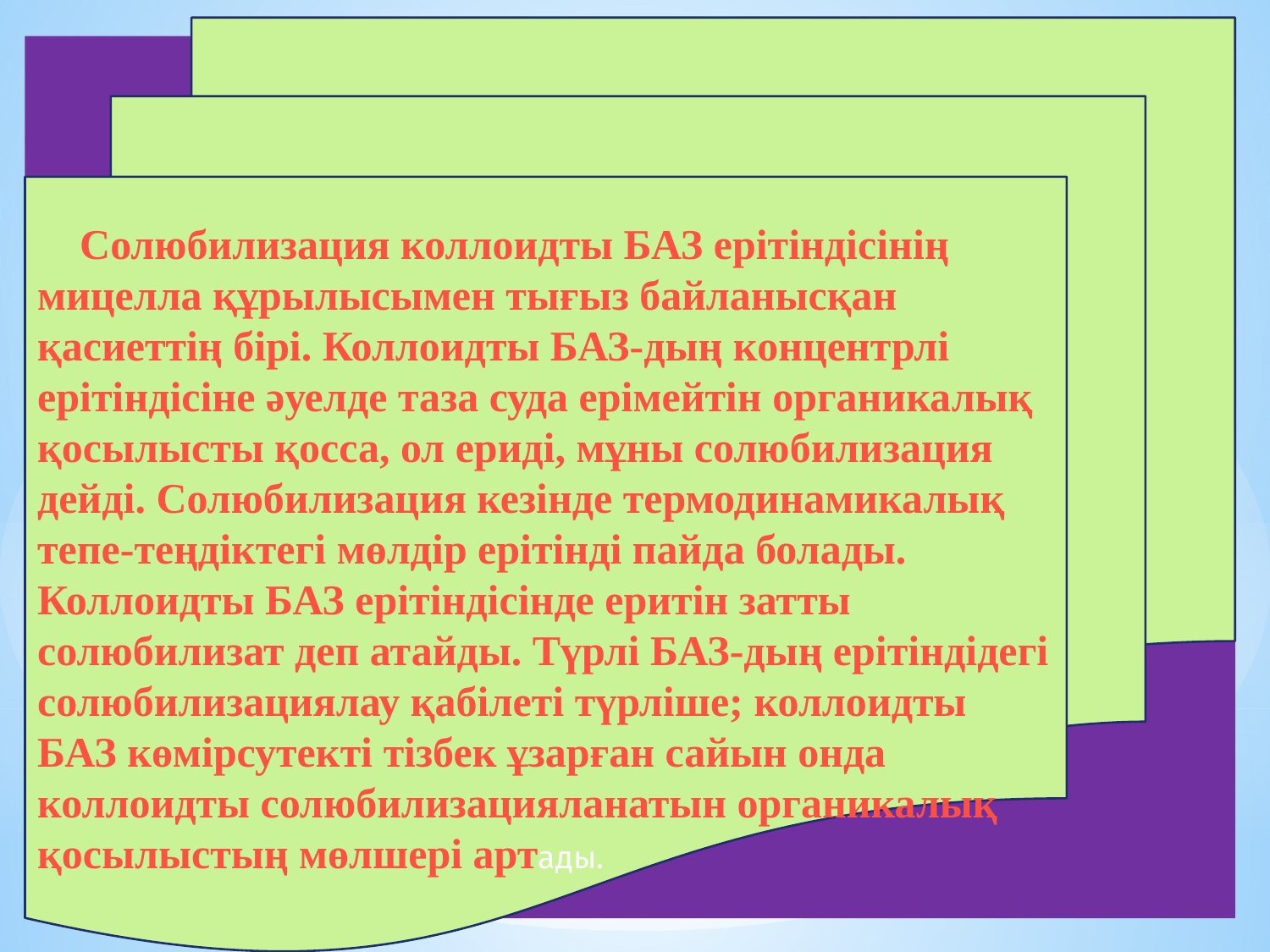

Солюбилизация коллоидты БАЗ ерітіндісінің мицелла құрылысымен тығыз байланысқан қасиеттің бірі. Коллоидты БАЗ-дың концентрлі ерітіндісіне әуелде таза суда ерімейтін органикалық қосылысты қосса, ол ериді, мұны солюбилизация дейді. Солюбилизация кезінде термодинамикалық тепе-теңдіктегі мөлдір ерітінді пайда болады. Коллоидты БАЗ ерітіндісінде еритін затты солюбилизат деп атайды. Түрлі БАЗ-дың ерітіндідегі солюбилизациялау қабілеті түрліше; коллоидты БАЗ көмірсутекті тізбек ұзарған сайын онда коллоидты солюбилизацияланатын органикалық қосылыстың мөлшері артады.

14